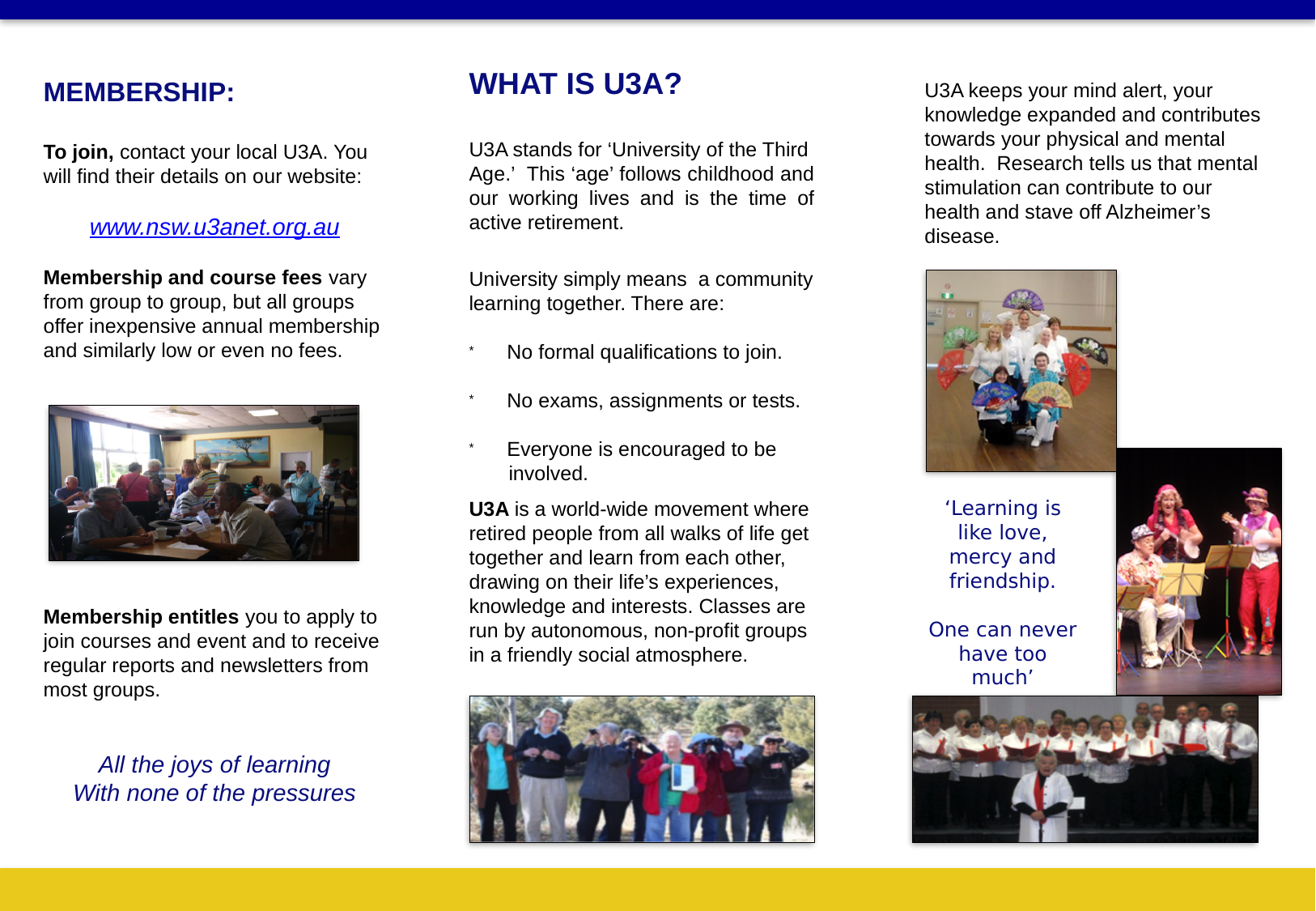

WHAT IS U3A?

U3A stands for ‘University of the Third
Age.’  This ‘age’ follows childhood and our working lives and is the time of active retirement.

University simply means  a community learning together. There are:

No formal qualifications to join.

No exams, assignments or tests.

Everyone is encouraged to be
       involved.

U3A is a world-wide movement where retired people from all walks of life get together and learn from each other, drawing on their life’s experiences, knowledge and interests. Classes are run by autonomous, non-profit groups in a friendly social atmosphere.

MEMBERSHIP:

To join, contact your local U3A. You will find their details on our website:

www.nsw.u3anet.org.au

Membership and course fees vary from group to group, but all groups offer inexpensive annual membership and similarly low or even no fees.

Membership entitles you to apply to join courses and event and to receive regular reports and newsletters from most groups.

All the joys of learning
With none of the pressures
U3A keeps your mind alert, your knowledge expanded and contributes towards your physical and mental health.  Research tells us that mental stimulation can contribute to our health and stave off Alzheimer’s disease.

‘Learning is like love, mercy and friendship.

One can never have too much’